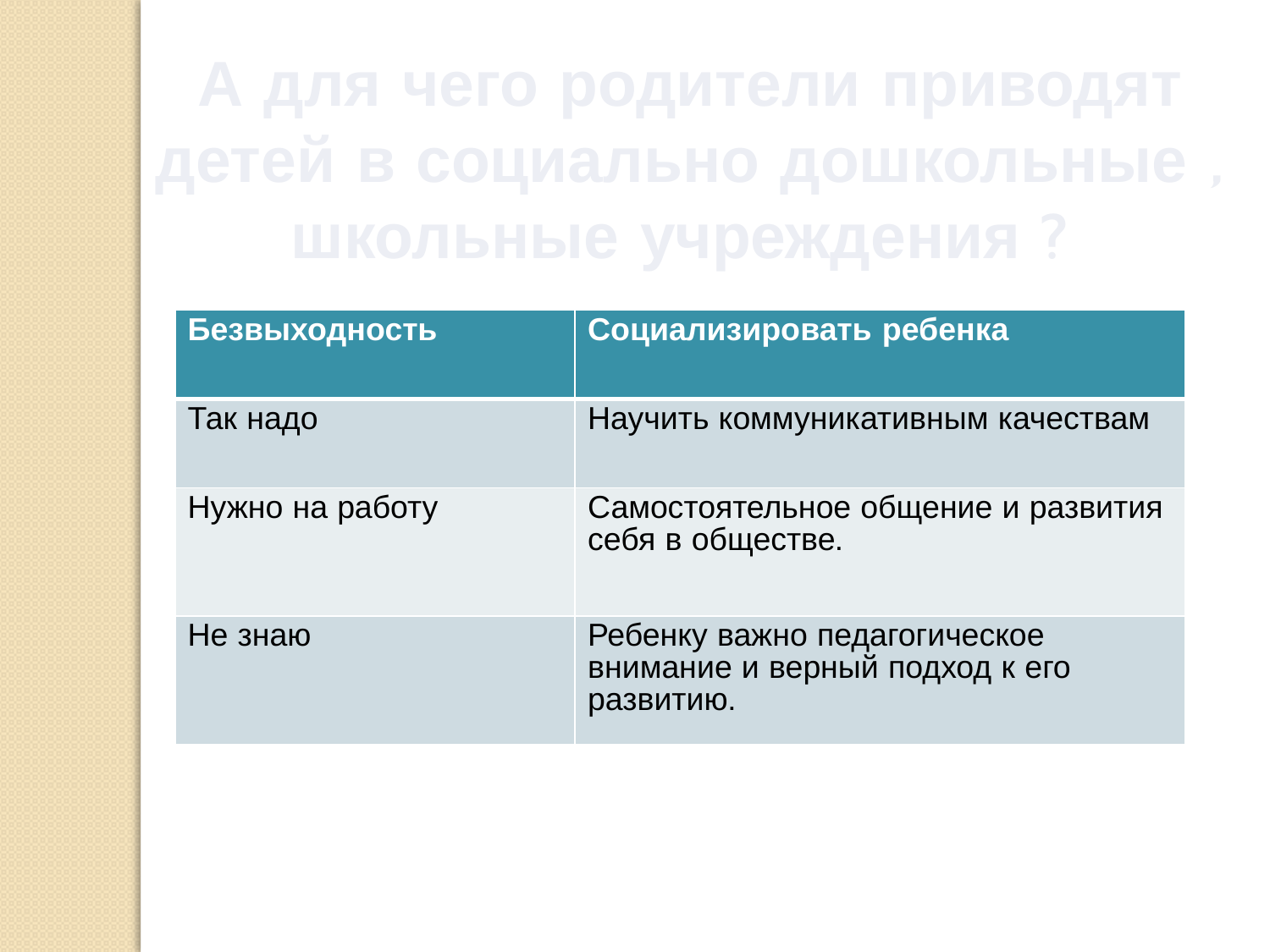

А для чего родители приводят детей в социально дошкольные , школьные учреждения ?
| Безвыходность | Социализировать ребенка |
| --- | --- |
| Так надо | Научить коммуникативным качествам |
| Нужно на работу | Самостоятельное общение и развития себя в обществе. |
| Не знаю | Ребенку важно педагогическое внимание и верный подход к его развитию. |